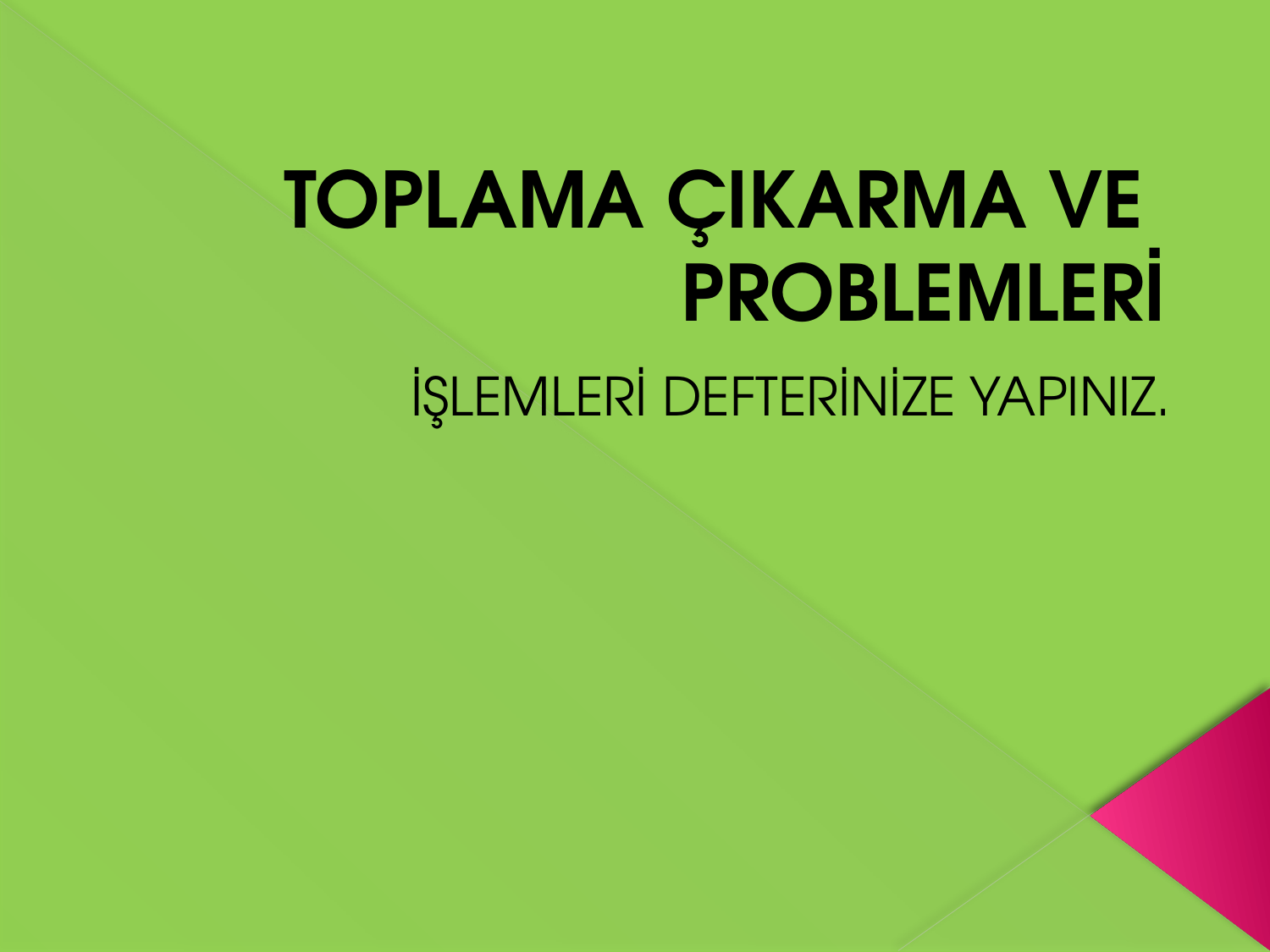

# TOPLAMA ÇIKARMA VE  PROBLEMLERİ
İŞLEMLERİ DEFTERİNİZE YAPINIZ.